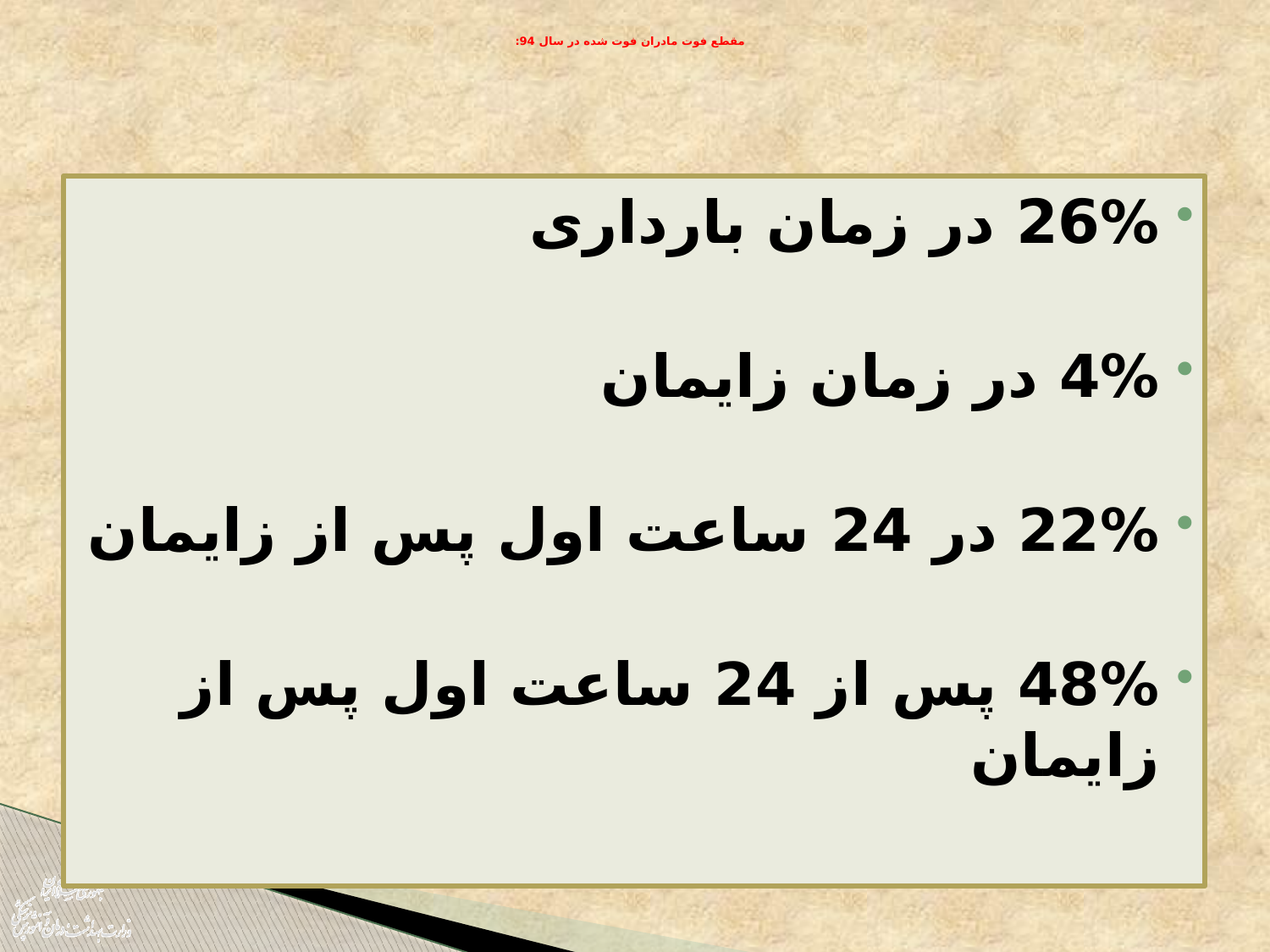

# مقطع فوت مادران فوت شده در سال 94:
26% در زمان بارداری

4% در زمان زایمان

22% در 24 ساعت اول پس از زایمان

48% پس از 24 ساعت اول پس از زایمان